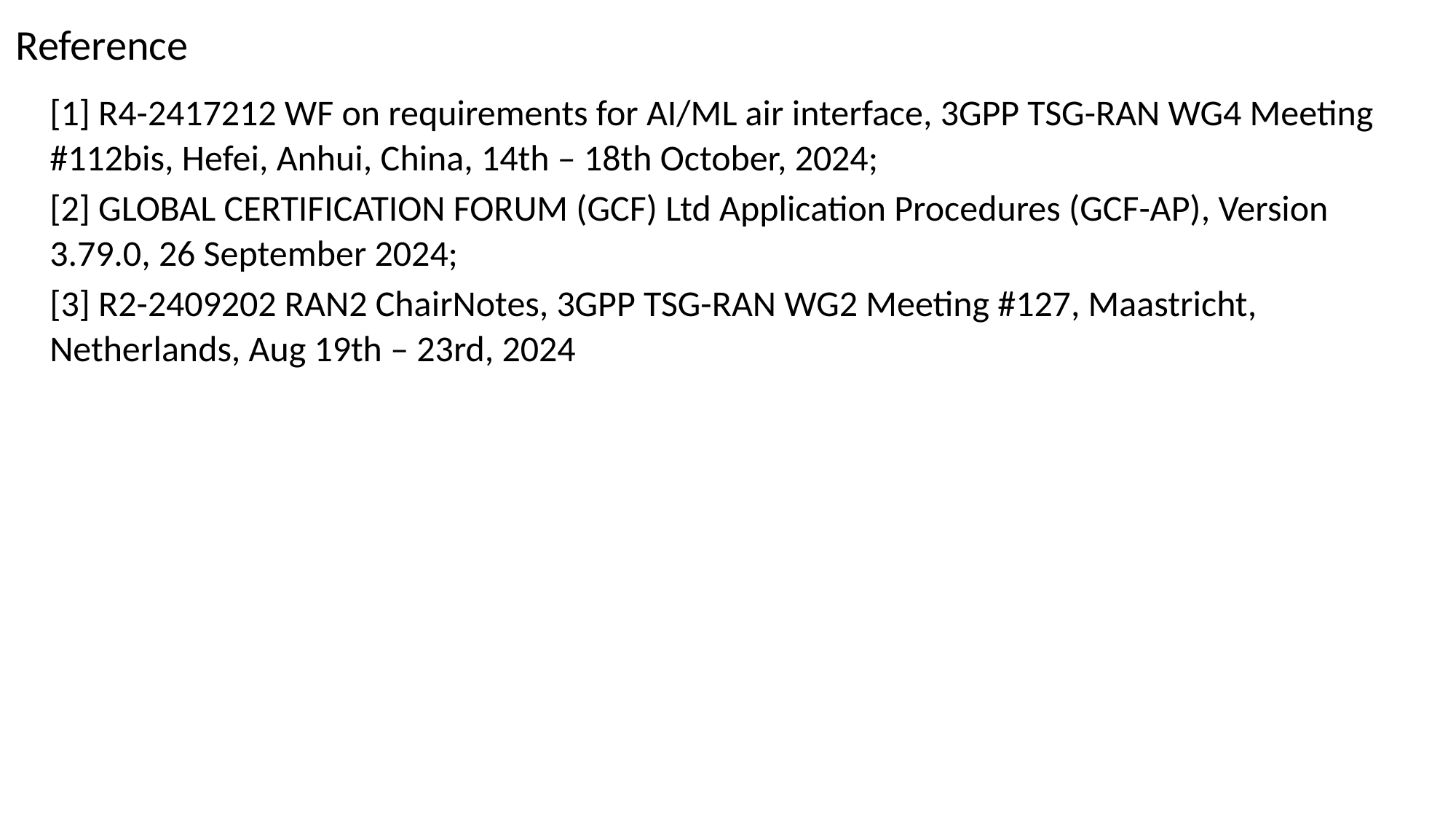

# Reference
[1] R4-2417212 WF on requirements for AI/ML air interface, 3GPP TSG-RAN WG4 Meeting #112bis, Hefei, Anhui, China, 14th – 18th October, 2024;
[2] GLOBAL CERTIFICATION FORUM (GCF) Ltd Application Procedures (GCF-AP), Version 3.79.0, 26 September 2024;
[3] R2-2409202 RAN2 ChairNotes, 3GPP TSG-RAN WG2 Meeting #127, Maastricht, Netherlands, Aug 19th – 23rd, 2024